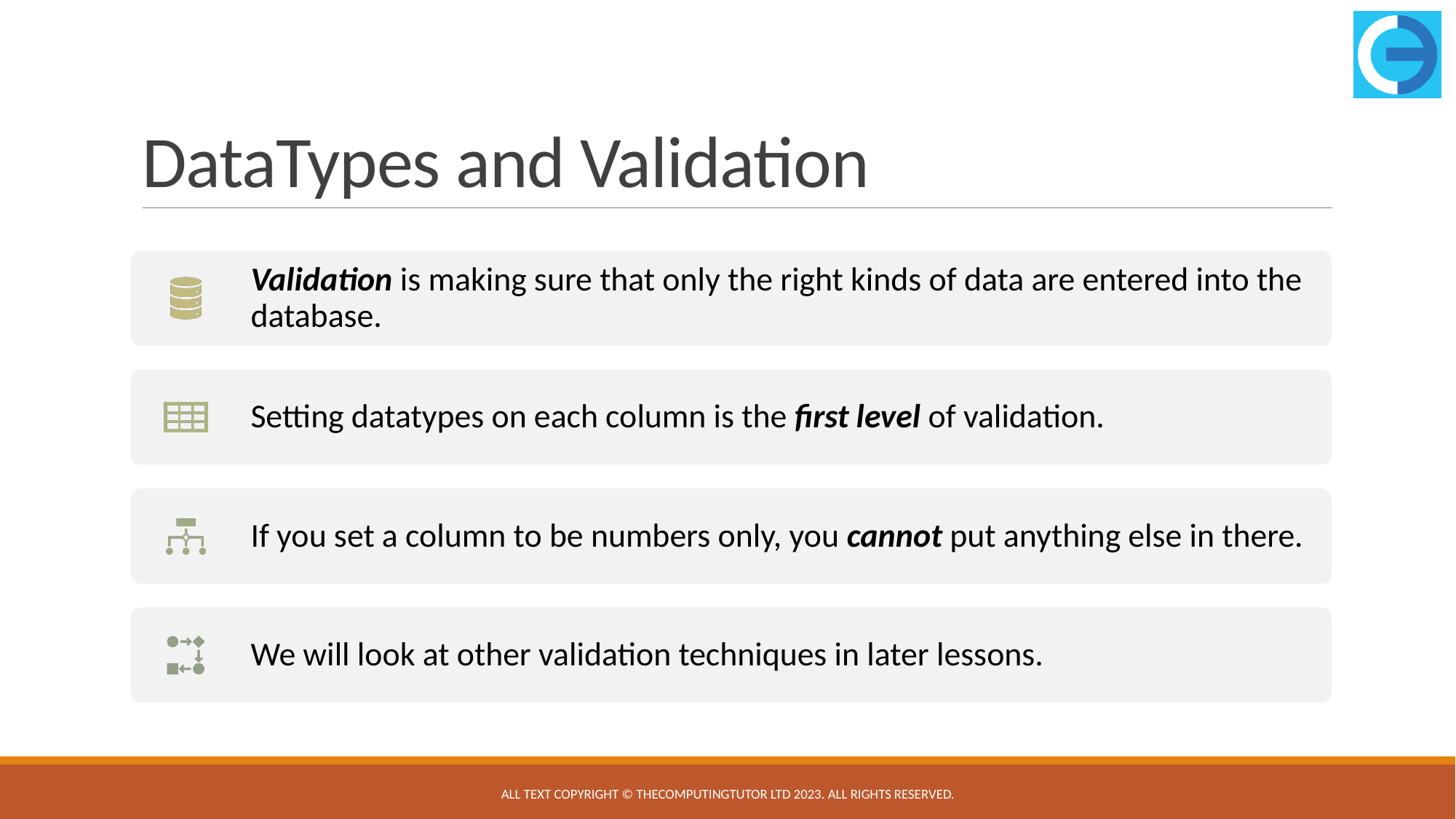

# DataTypes and Validation
Validation is making sure that only the right kinds of data are entered into the database.
Setting datatypes on each column is the first level of validation.
If you set a column to be numbers only, you cannot put anything else in there.
We will look at other validation techniques in later lessons.
All text copyright © TheComputingTutor Ltd 2023. All rights Reserved.